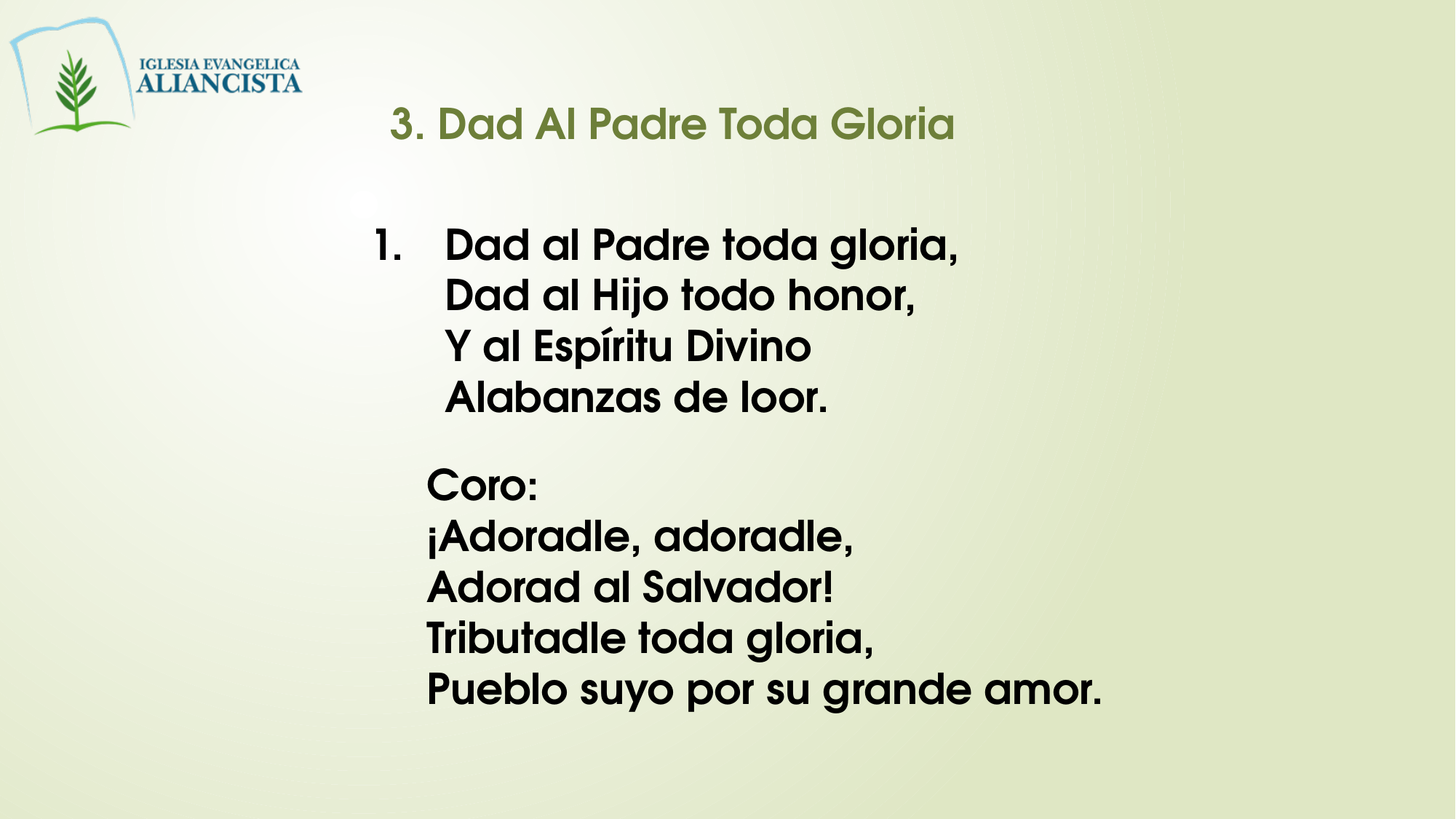

3. Dad Al Padre Toda Gloria
1. 	Dad al Padre toda gloria,
	Dad al Hijo todo honor,
	Y al Espíritu Divino
	Alabanzas de loor.
Coro:
¡Adoradle, adoradle,
Adorad al Salvador!
Tributadle toda gloria,
Pueblo suyo por su grande amor.